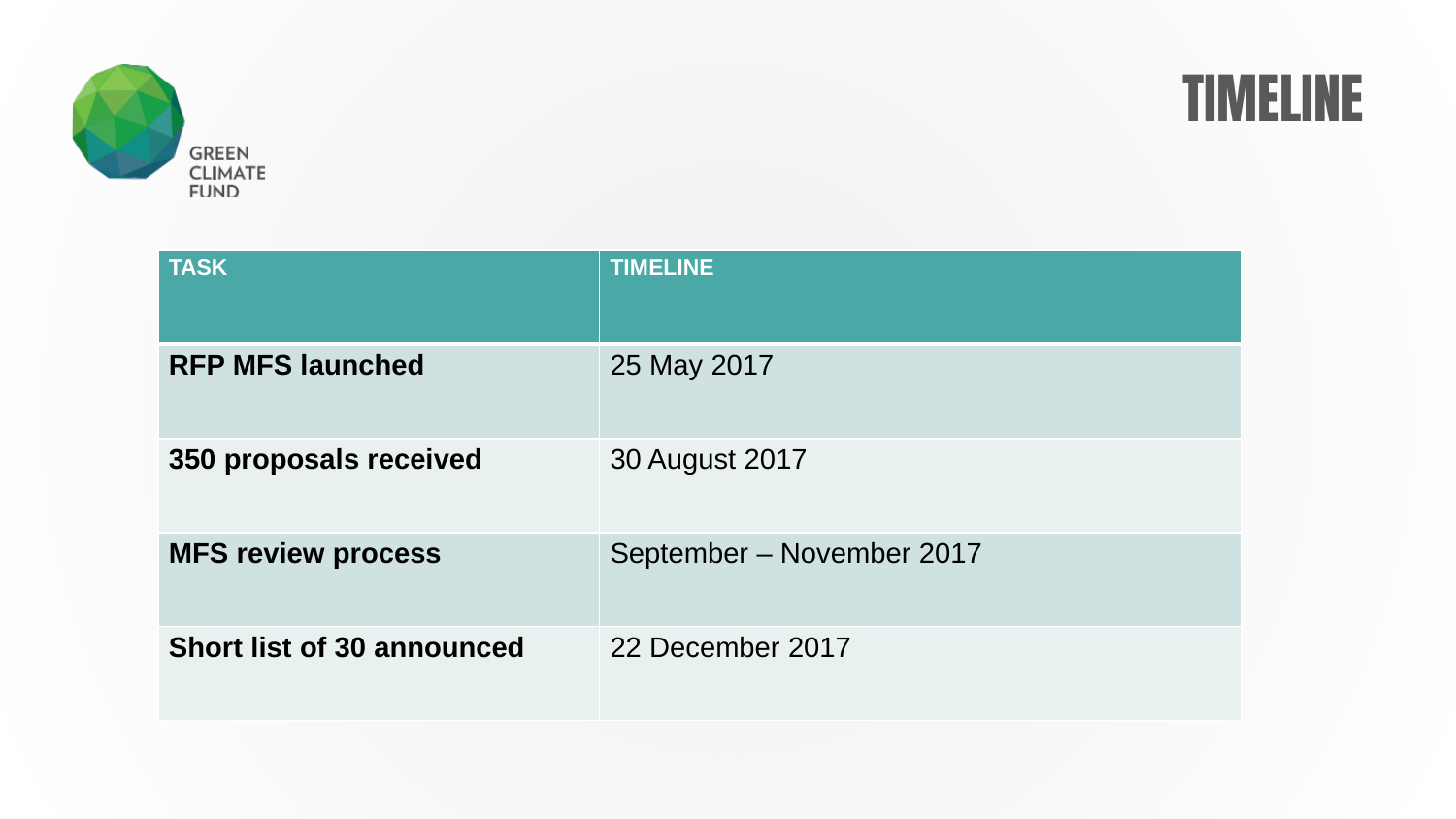

TIMELINE
| TASK | TIMELINE |
| --- | --- |
| RFP MFS launched | 25 May 2017 |
| 350 proposals received | 30 August 2017 |
| MFS review process | September – November 2017 |
| Short list of 30 announced | 22 December 2017 |